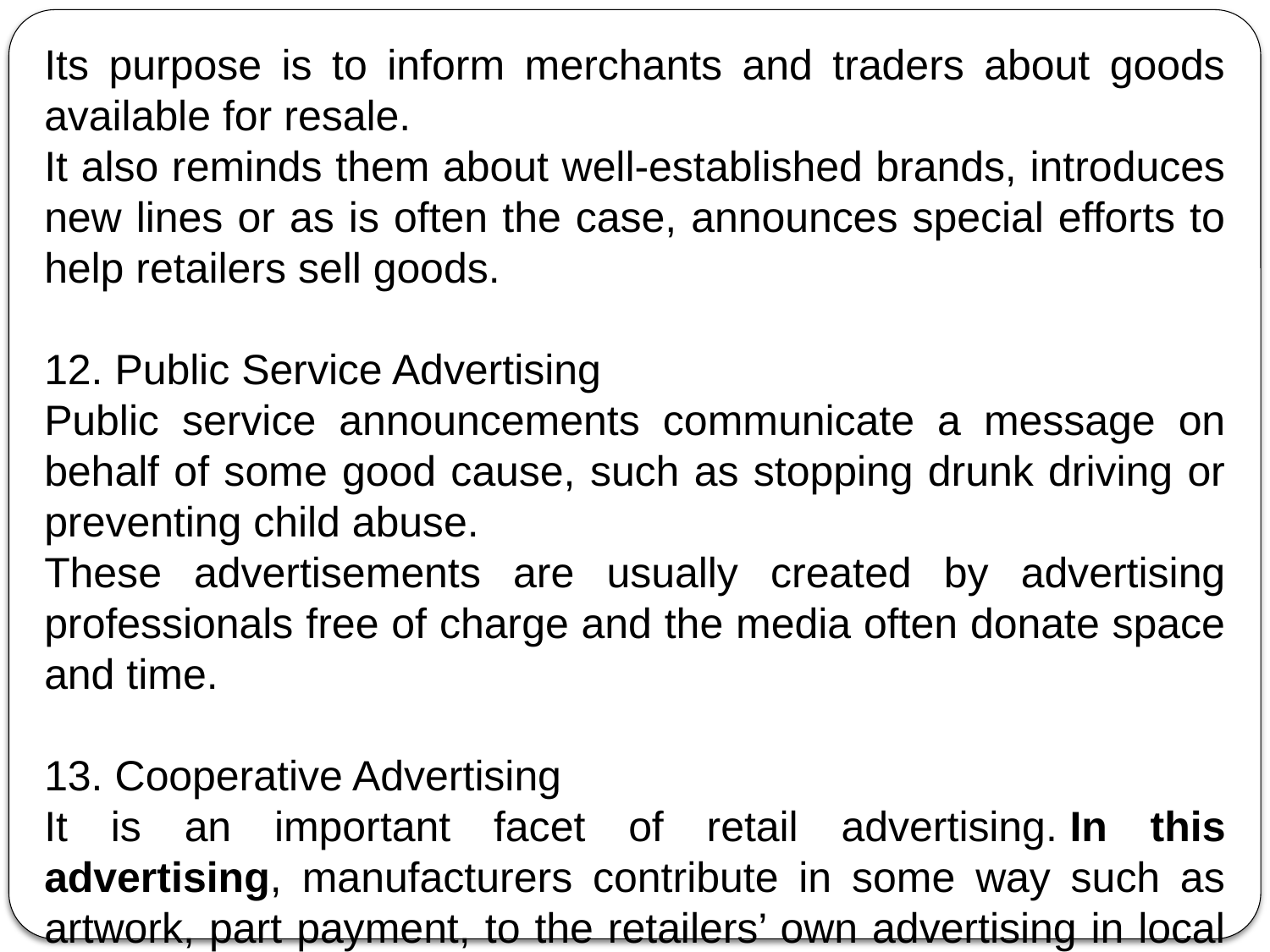

Its purpose is to inform merchants and traders about goods available for resale.
It also reminds them about well-established brands, introduces new lines or as is often the case, announces special efforts to help retailers sell goods.

12. Public Service Advertising
Public service announcements communicate a message on behalf of some good cause, such as stopping drunk driving or preventing child abuse.
These advertisements are usually created by advertising professionals free of charge and the media often donate space and time.

13. Cooperative Advertising
It is an important facet of retail advertising. In this advertising, manufacturers contribute in some way such as artwork, part payment, to the retailers’ own advertising in local media.